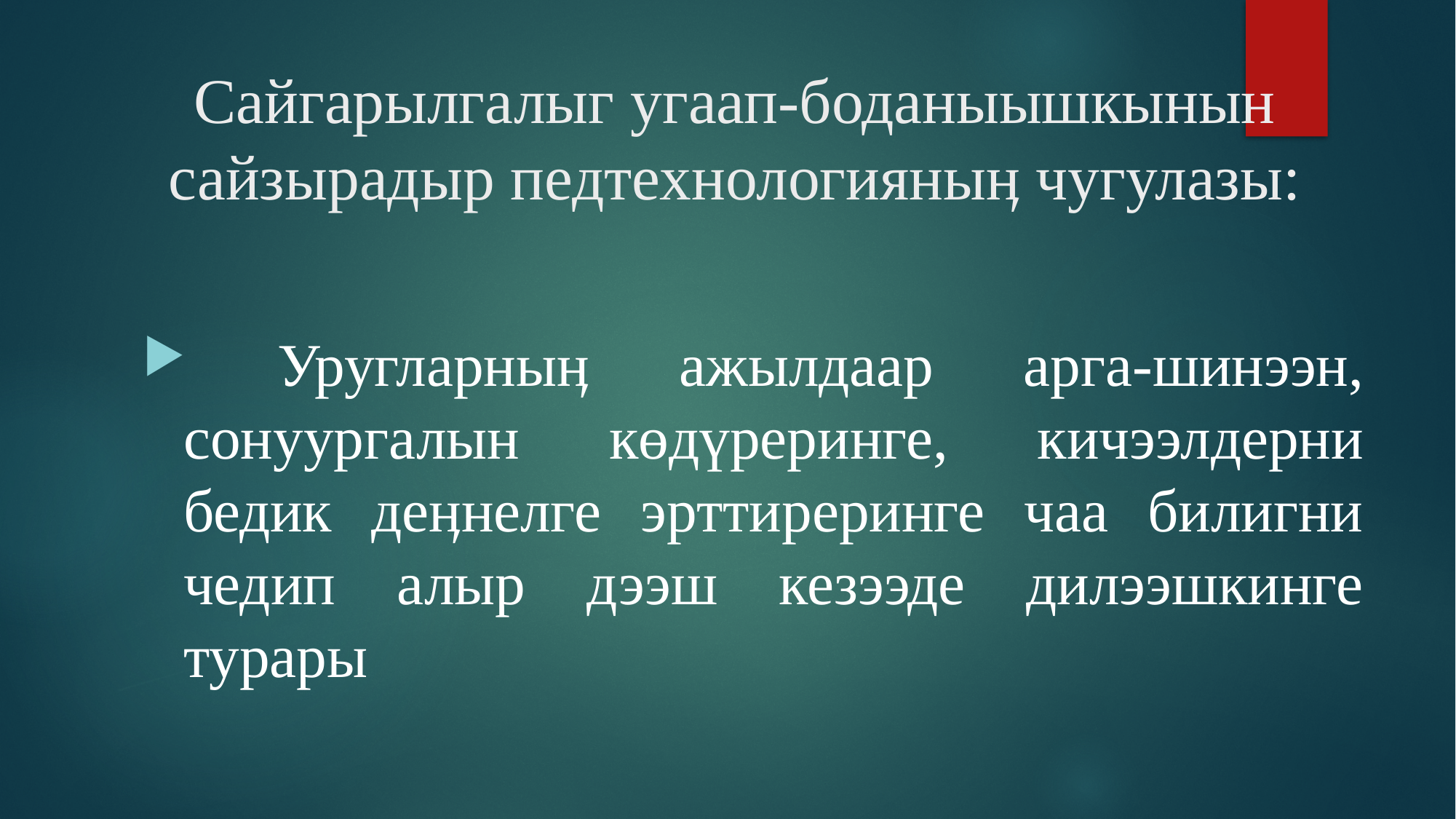

# Сайгарылгалыг угаап-боданыышкынын сайзырадыр педтехнологияныӊ чугулазы:
 Уругларныӊ ажылдаар арга-шинээн, сонуургалын көдүреринге, кичээлдерни бедик деӊнелге эрттиреринге чаа билигни чедип алыр дээш кезээде дилээшкинге турары